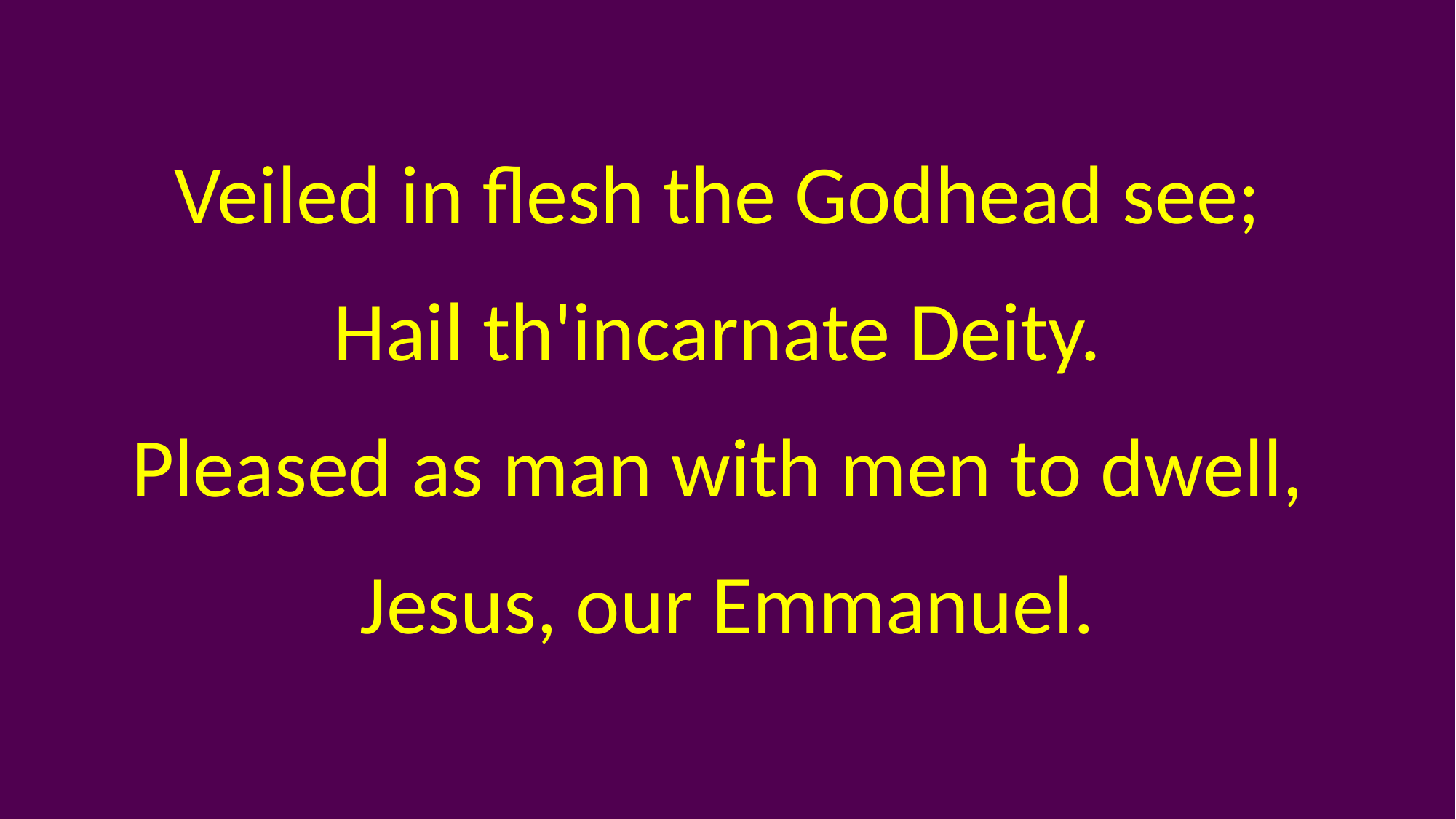

Veiled in flesh the Godhead see;
Hail th'incarnate Deity.
Pleased as man with men to dwell,
Jesus, our Emmanuel.